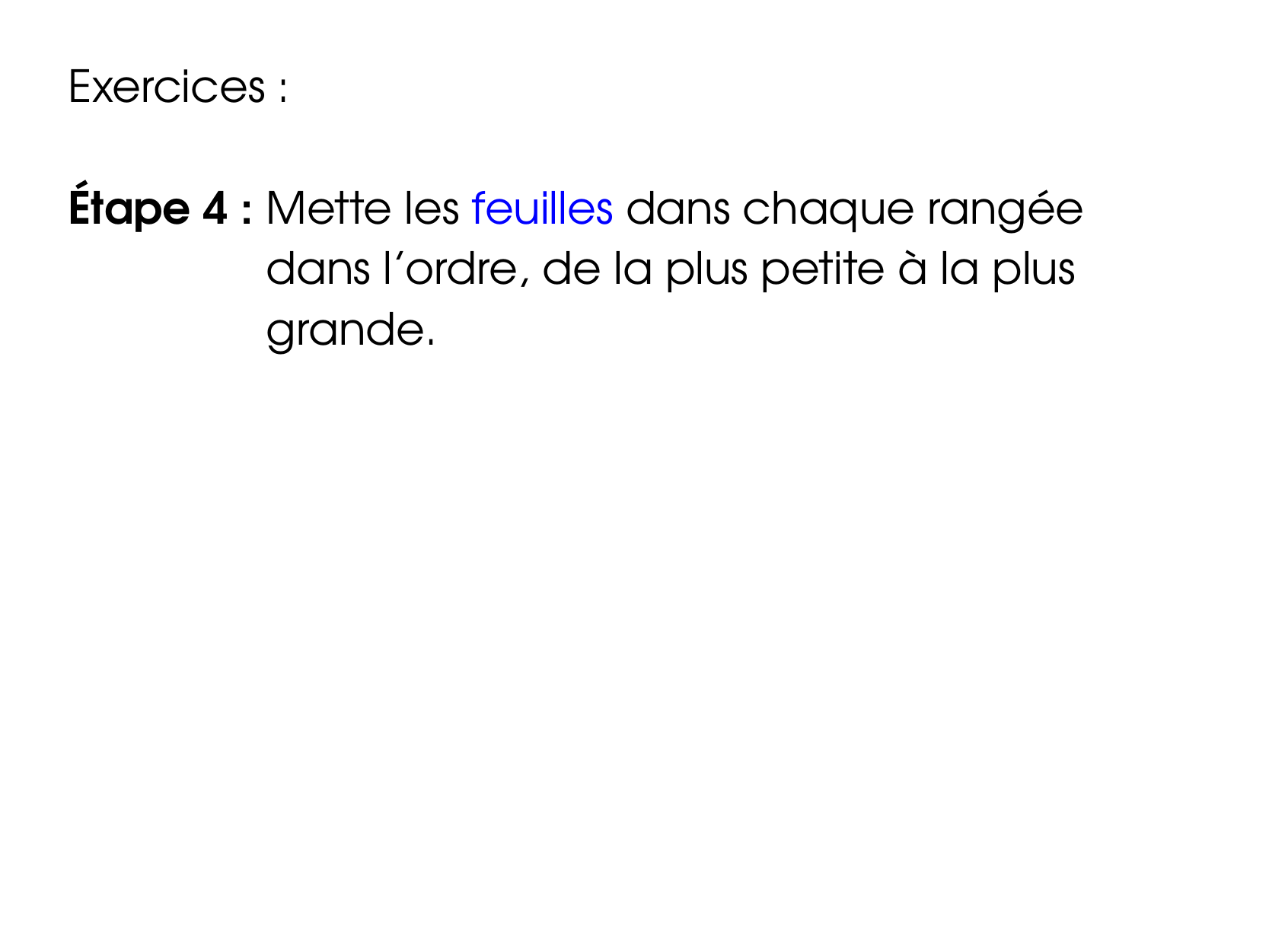

Exercices :
Étape 4 :
Mette les feuilles dans chaque rangée dans l’ordre, de la plus petite à la plus grande.